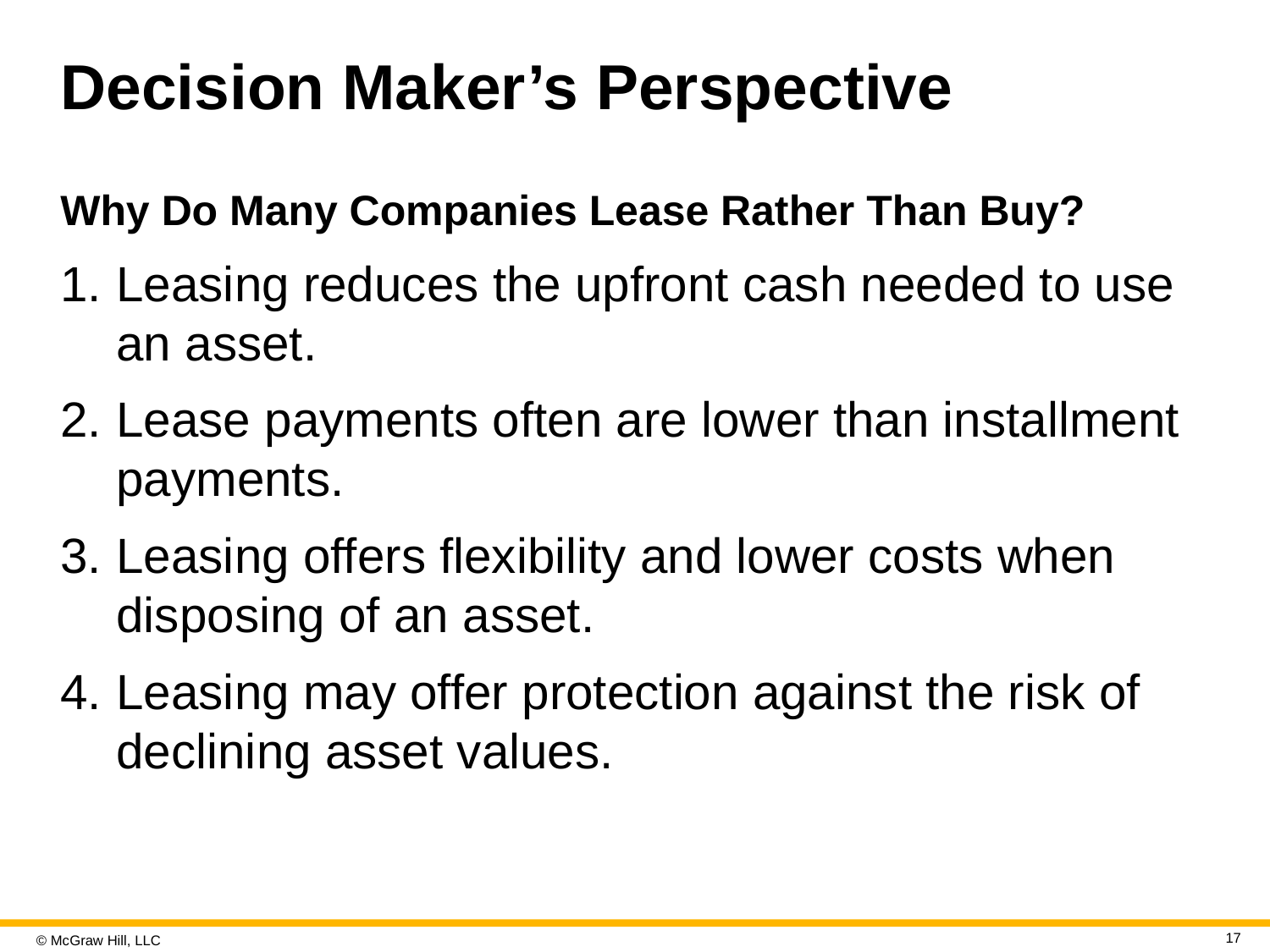

# Decision Maker’s Perspective
Why Do Many Companies Lease Rather Than Buy?
Leasing reduces the upfront cash needed to use an asset.
Lease payments often are lower than installment payments.
Leasing offers flexibility and lower costs when disposing of an asset.
Leasing may offer protection against the risk of declining asset values.
17